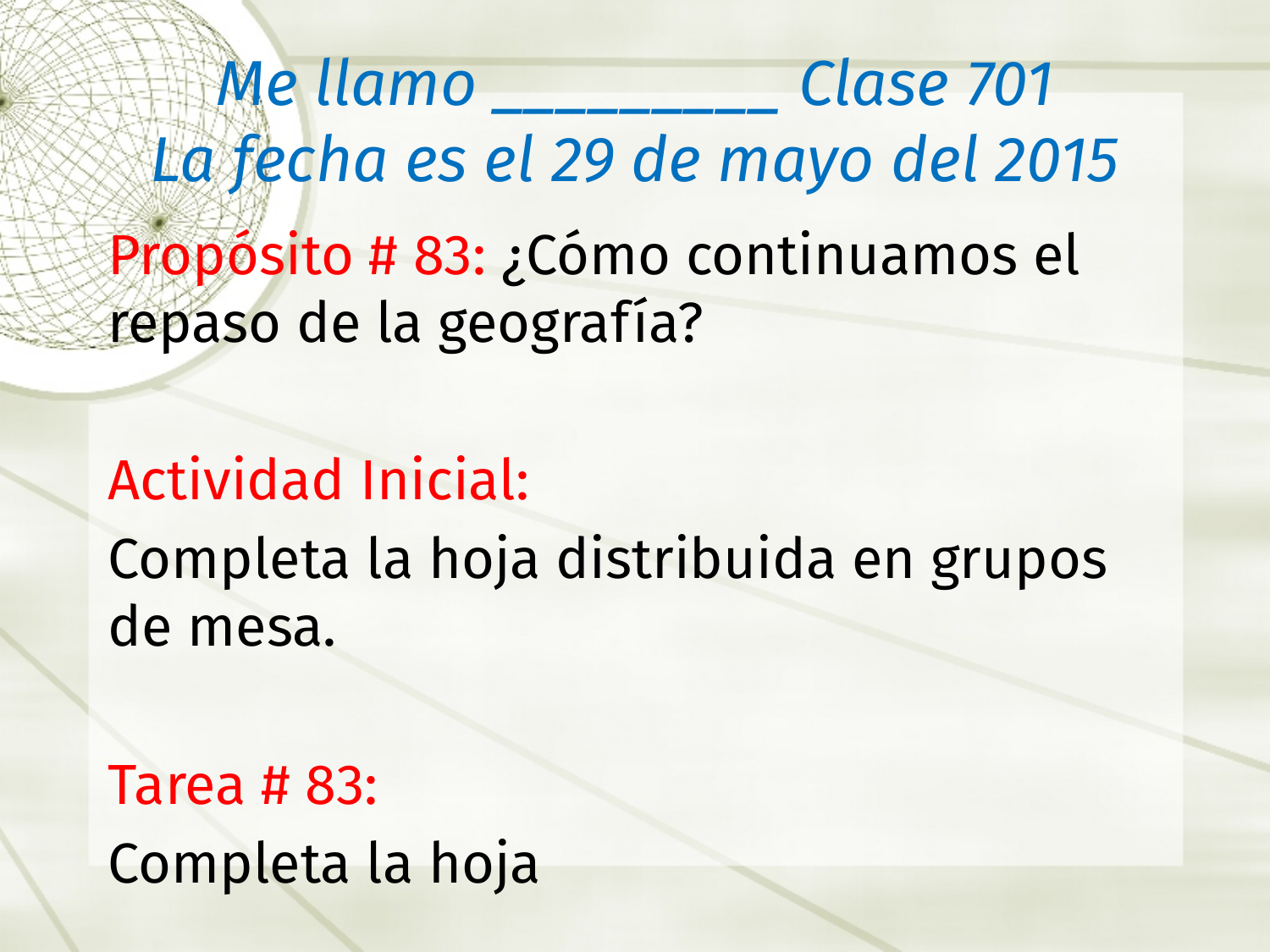

# Me llamo _________ Clase 701 La fecha es el 29 de mayo del 2015
Propósito # 83: ¿Cómo continuamos el repaso de la geografía?

Actividad Inicial:
Completa la hoja distribuida en grupos de mesa.

Tarea # 83:
Completa la hoja